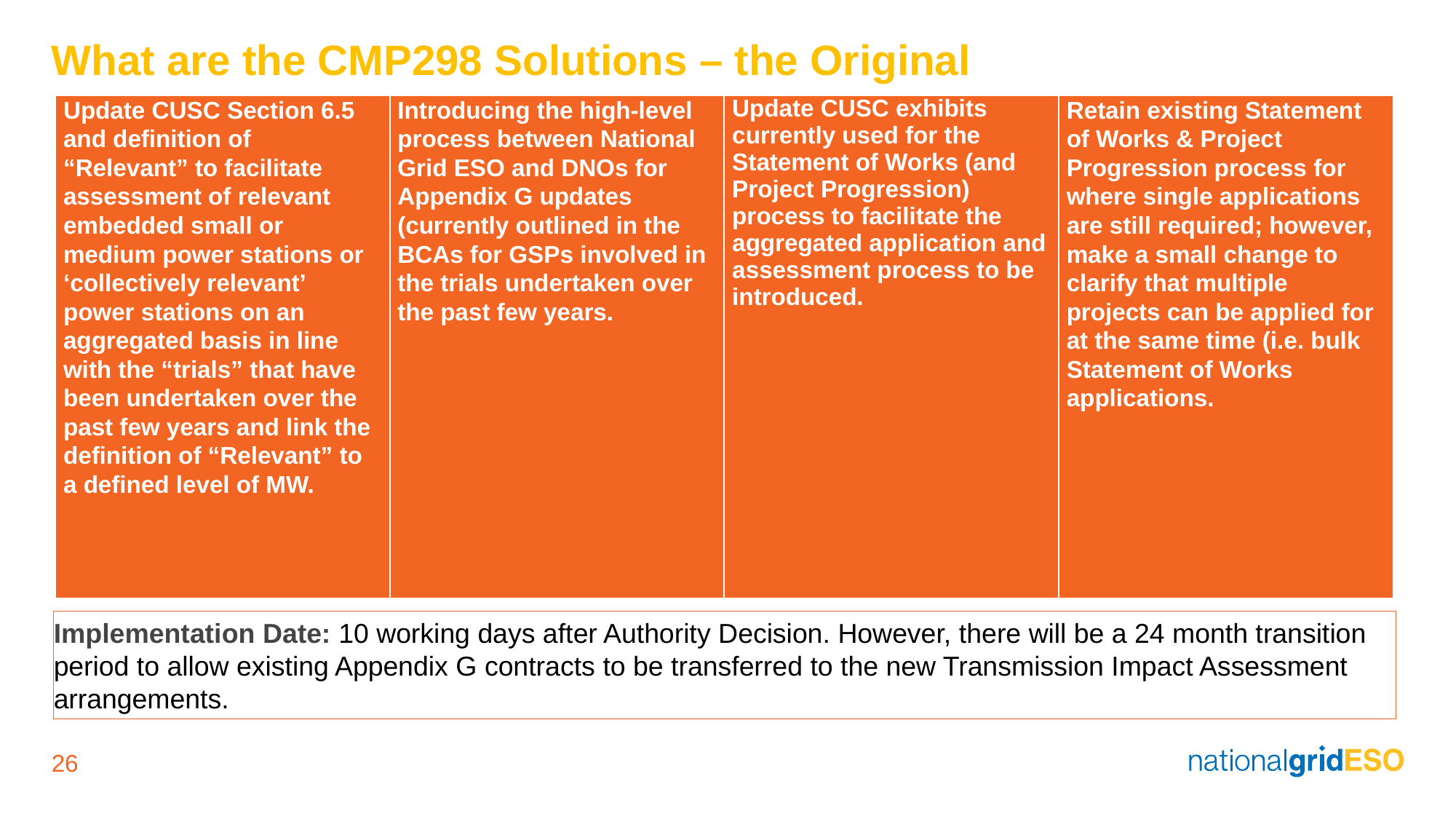

# What are the CMP298 Solutions – the Original
| Update CUSC Section 6.5 and definition of “Relevant” to facilitate assessment of relevant embedded small or medium power stations or ‘collectively relevant’ power stations on an aggregated basis in line with the “trials” that have been undertaken over the past few years and link the definition of “Relevant” to a defined level of MW. | Introducing the high-level process between National Grid ESO and DNOs for Appendix G updates (currently outlined in the BCAs for GSPs involved in the trials undertaken over the past few years. | Update CUSC exhibits currently used for the Statement of Works (and Project Progression) process to facilitate the aggregated application and assessment process to be introduced. | Retain existing Statement of Works & Project Progression process for where single applications are still required; however, make a small change to clarify that multiple projects can be applied for at the same time (i.e. bulk Statement of Works applications. |
| --- | --- | --- | --- |
Implementation Date: 10 working days after Authority Decision. However, there will be a 24 month transition period to allow existing Appendix G contracts to be transferred to the new Transmission Impact Assessment arrangements.